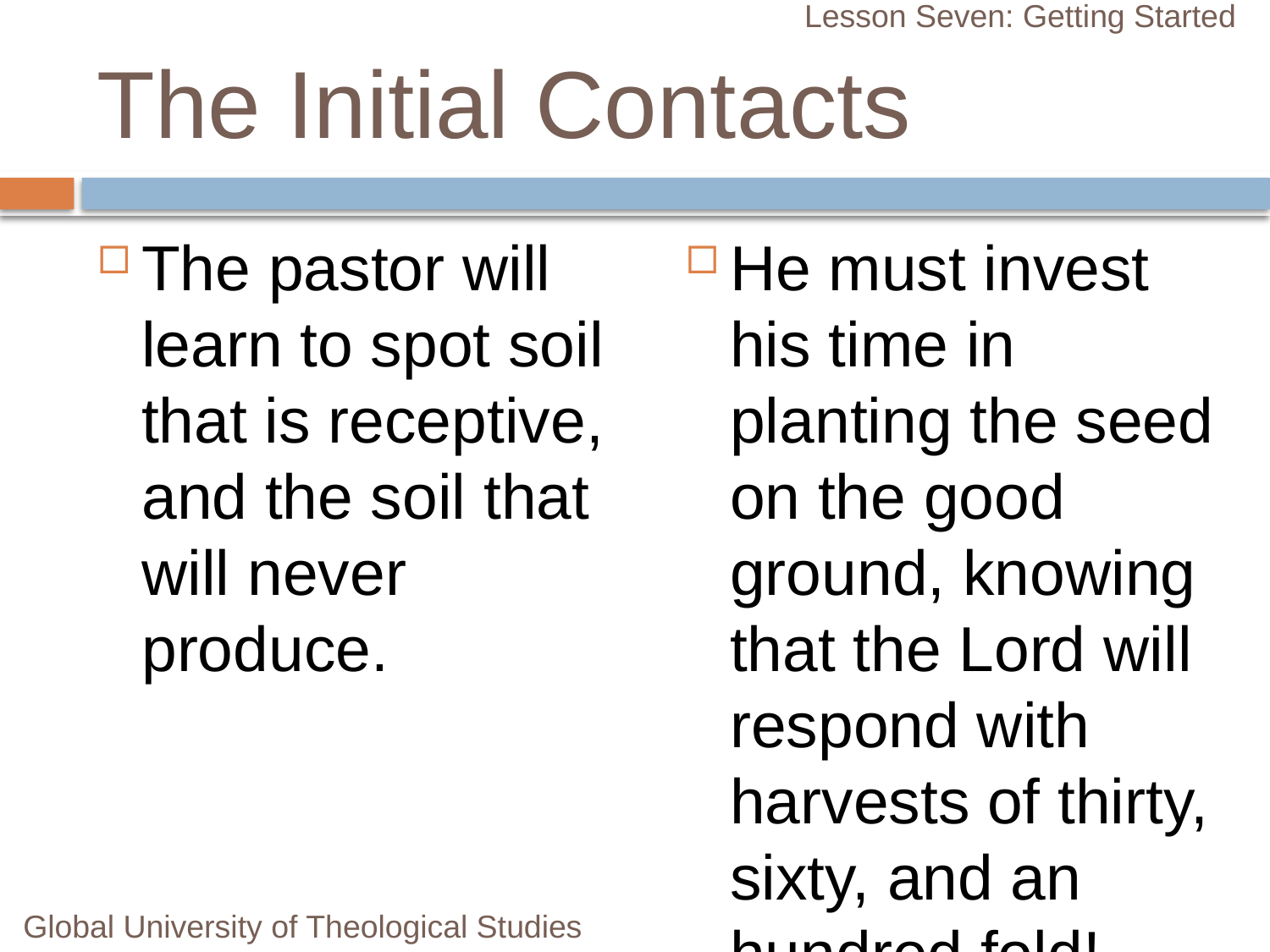

Lesson Seven: Getting Started
# The Initial Contacts
The pastor will learn to spot soil that is receptive, and the soil that will never produce.
He must invest his time in planting the seed on the good ground, knowing that the Lord will respond with harvests of thirty, sixty, and an hundred fold!
Global University of Theological Studies